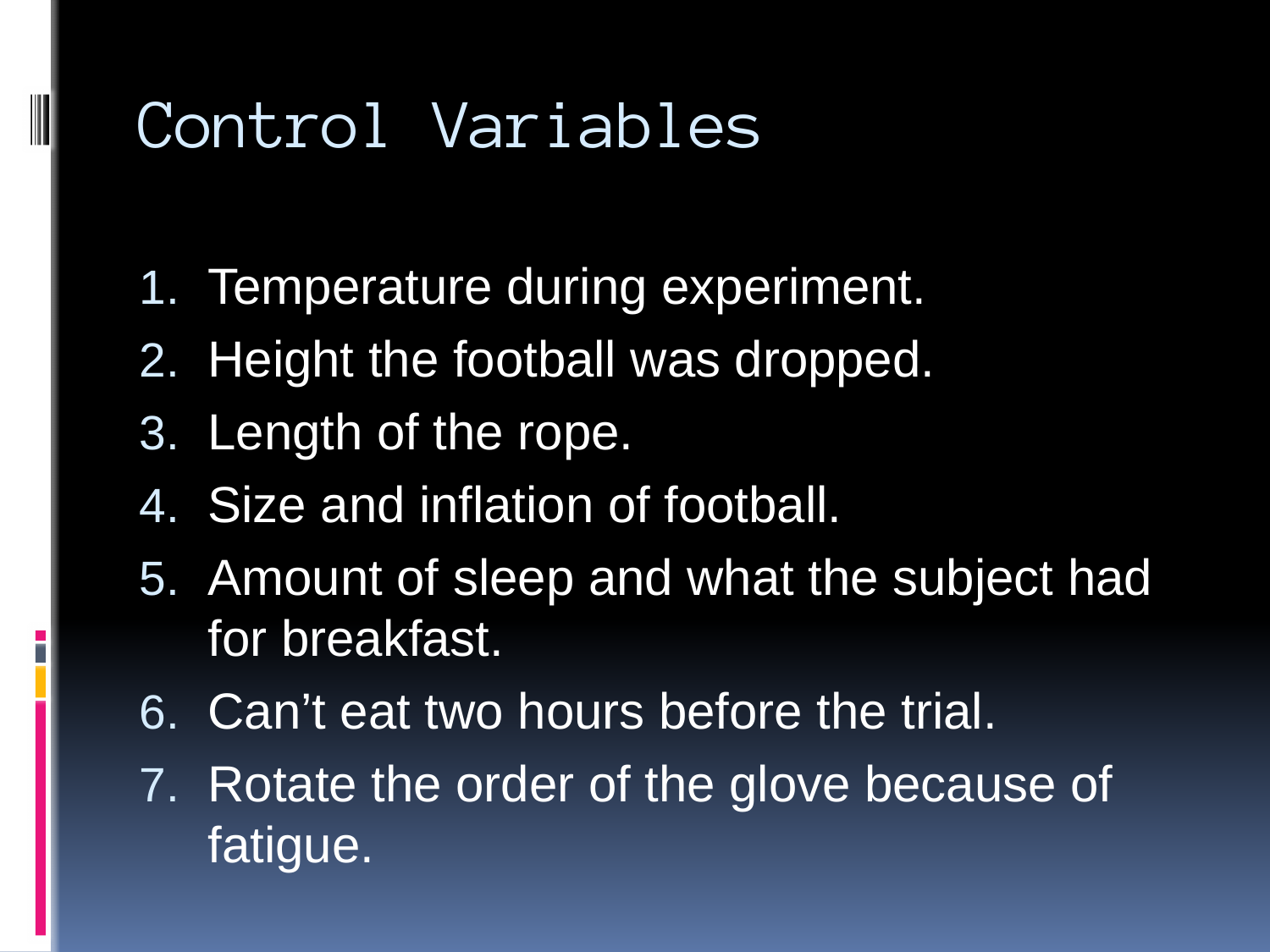

# Control Variables
Temperature during experiment.
Height the football was dropped.
Length of the rope.
Size and inflation of football.
Amount of sleep and what the subject had for breakfast.
Can’t eat two hours before the trial.
Rotate the order of the glove because of fatigue.